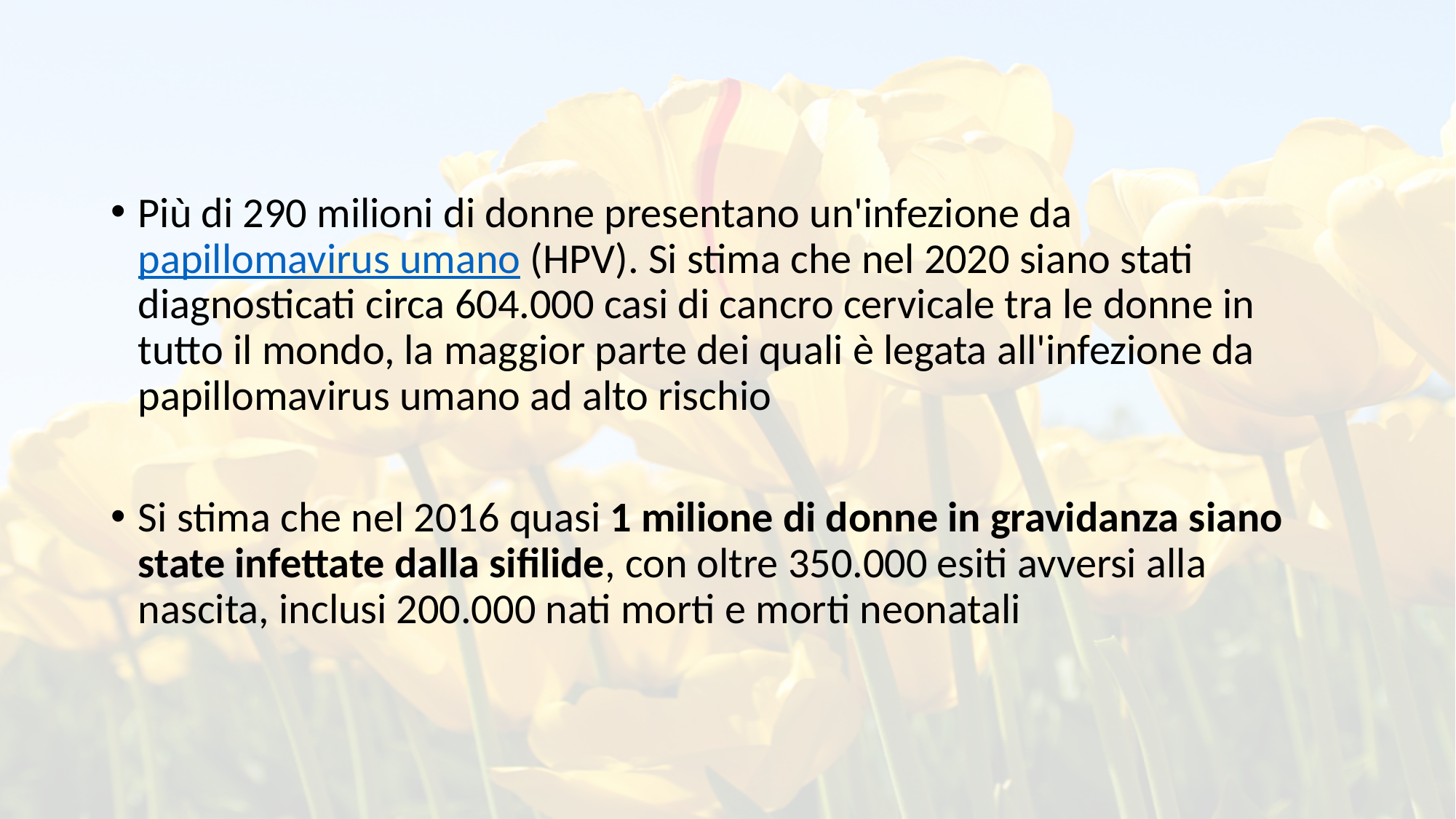

Più di 290 milioni di donne presentano un'infezione da papillomavirus umano (HPV). Si stima che nel 2020 siano stati diagnosticati circa 604.000 casi di cancro cervicale tra le donne in tutto il mondo, la maggior parte dei quali è legata all'infezione da papillomavirus umano ad alto rischio

Si stima che nel 2016 quasi 1 milione di donne in gravidanza siano state infettate dalla sifilide, con oltre 350.000 esiti avversi alla nascita, inclusi 200.000 nati morti e morti neonatali